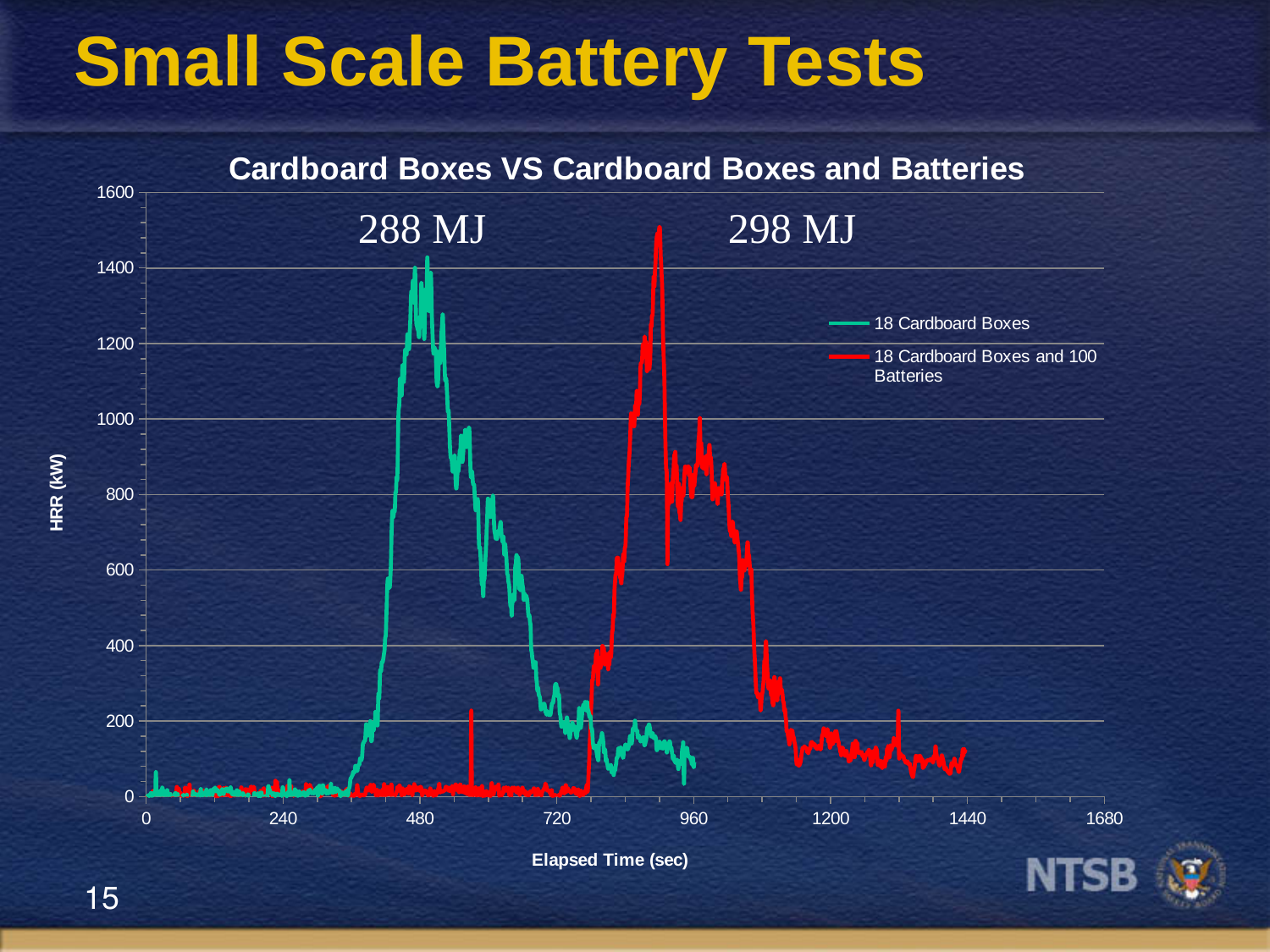

# Small Scale Battery Tests

### Chart: Cardboard Boxes VS Cardboard Boxes and Batteries

| Category |  |  |
|---|---|---|
298 MJ
288 MJ